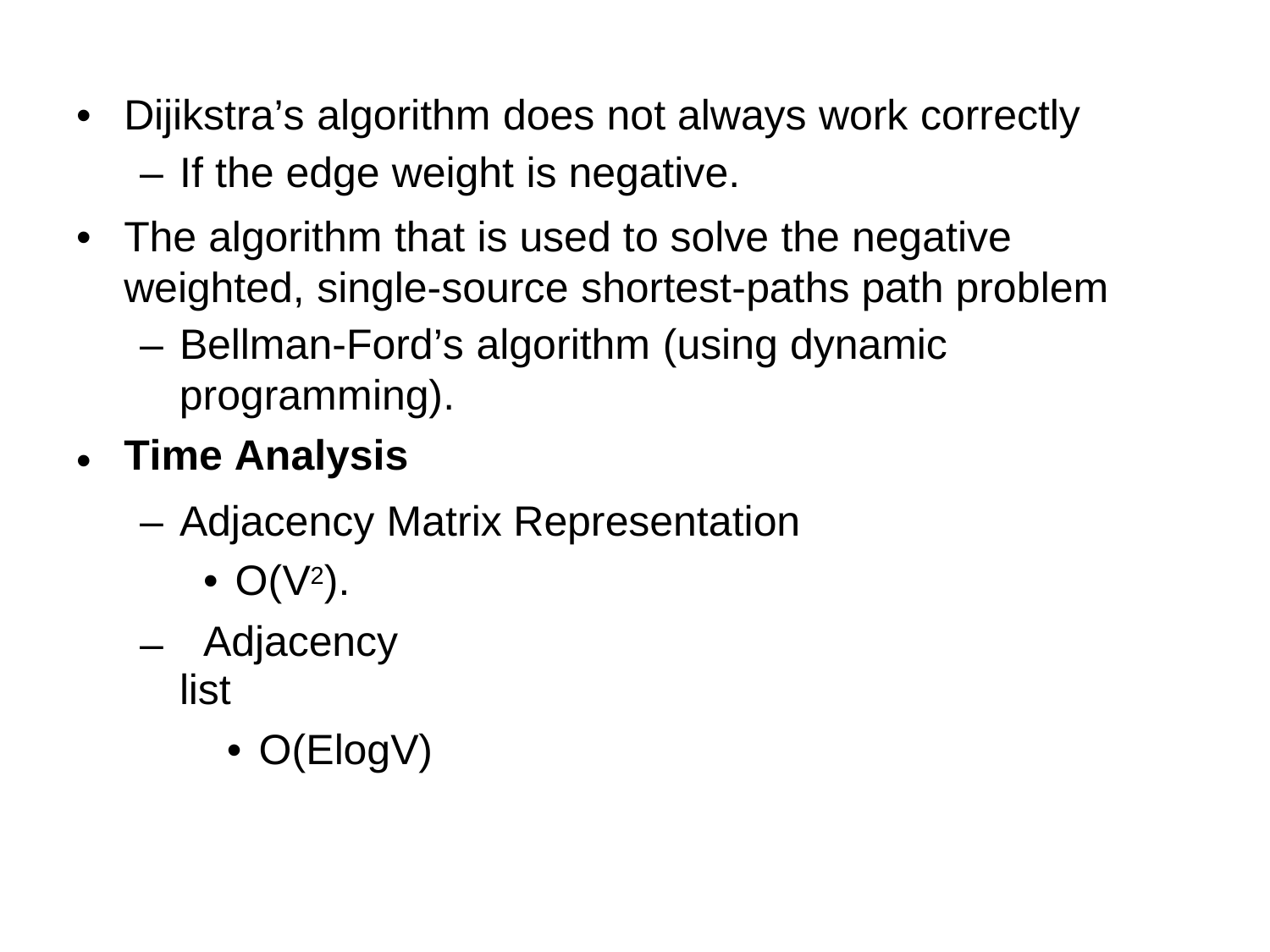

•
Dijikstra’s algorithm does not always work correctly
– If the edge weight is negative.
The algorithm that is used to solve the negative weighted, single-source shortest-paths path problem
– Bellman-Ford’s algorithm (using dynamic
programming).
Time Analysis
•
•
–
Adjacency Matrix
• O(V2).
Adjacency list
• O(ElogV)
Representation
–